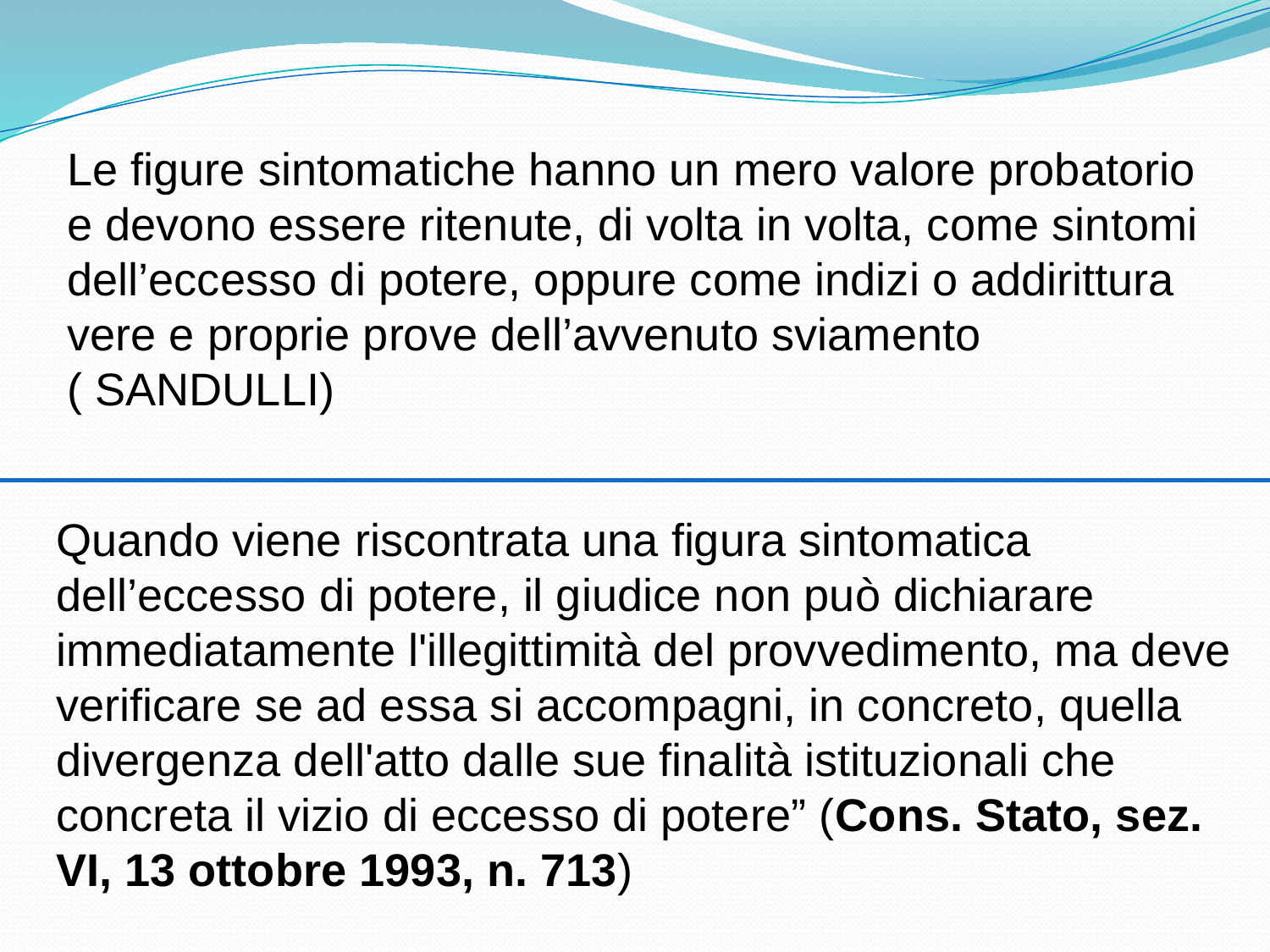

Le figure sintomatiche hanno un mero valore probatorio e devono essere ritenute, di volta in volta, come sintomi dell’eccesso di potere, oppure come indizi o addirittura vere e proprie prove dell’avvenuto sviamento ( SANDULLI)
Quando viene riscontrata una figura sintomatica dell’eccesso di potere, il giudice non può dichiarare immediatamente l'illegittimità del provvedimento, ma deve verificare se ad essa si accompagni, in concreto, quella divergenza dell'atto dalle sue finalità istituzionali che concreta il vizio di eccesso di potere” (Cons. Stato, sez. VI, 13 ottobre 1993, n. 713)